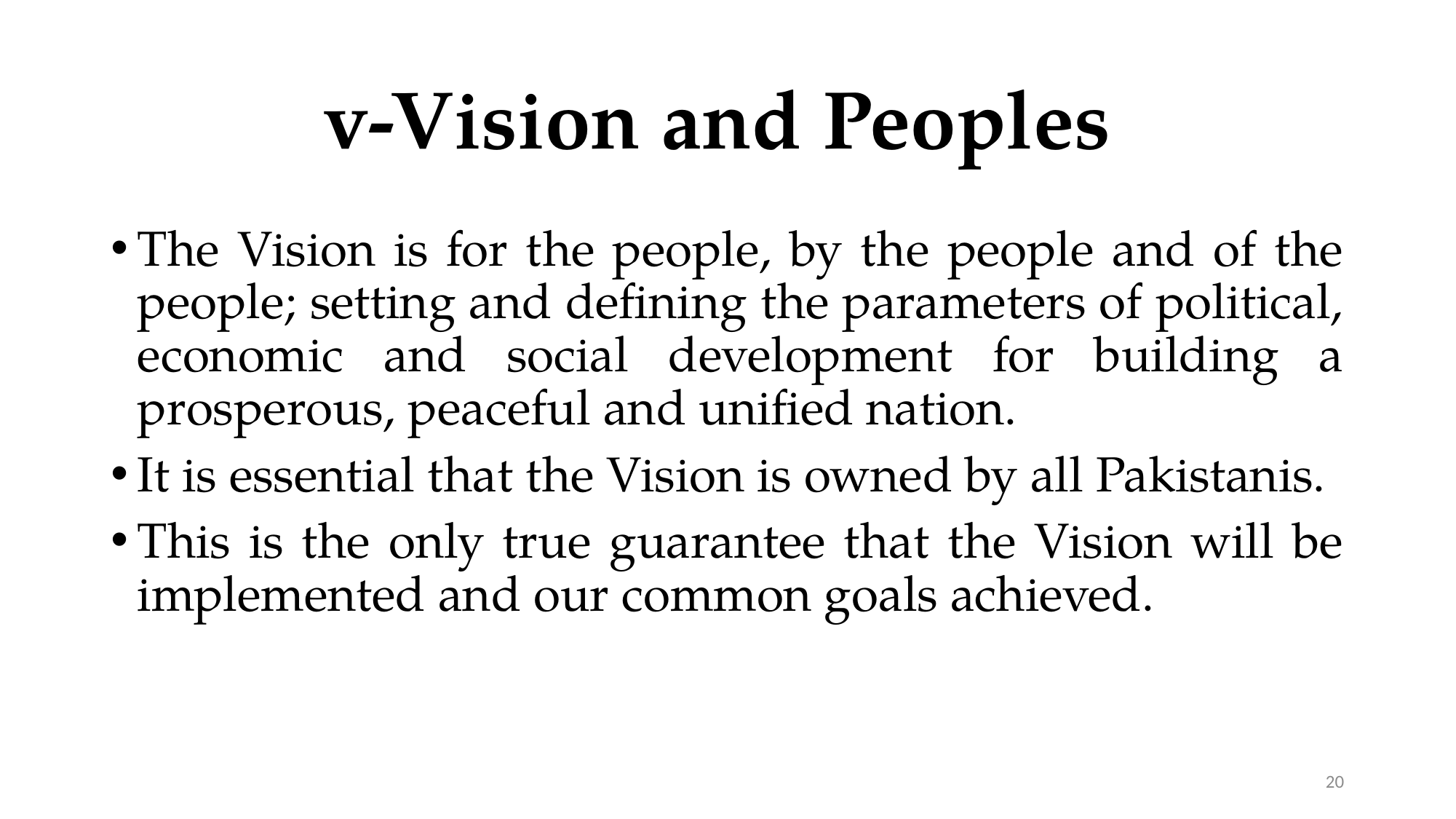

# v-Vision and Peoples
The Vision is for the people, by the people and of the people; setting and defining the parameters of political, economic and social development for building a prosperous, peaceful and unified nation.
It is essential that the Vision is owned by all Pakistanis.
This is the only true guarantee that the Vision will be implemented and our common goals achieved.
20